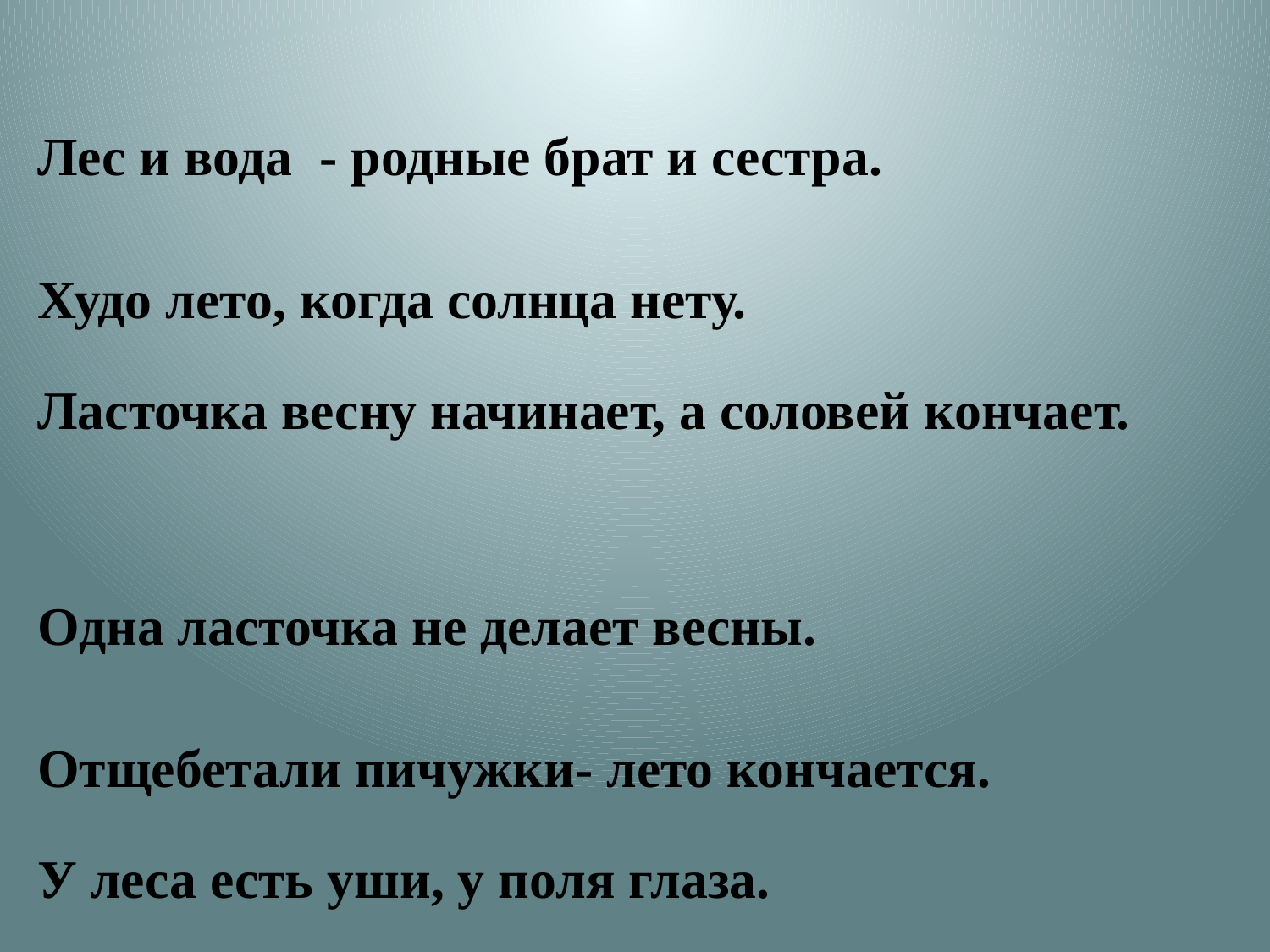

Лес и вода  - родные брат и сестра.

Худо лето, когда солнца нету.

Ласточка весну начинает, а соловей кончает.

Одна ласточка не делает весны.

Отщебетали пичужки- лето кончается.

У леса есть уши, у поля глаза.